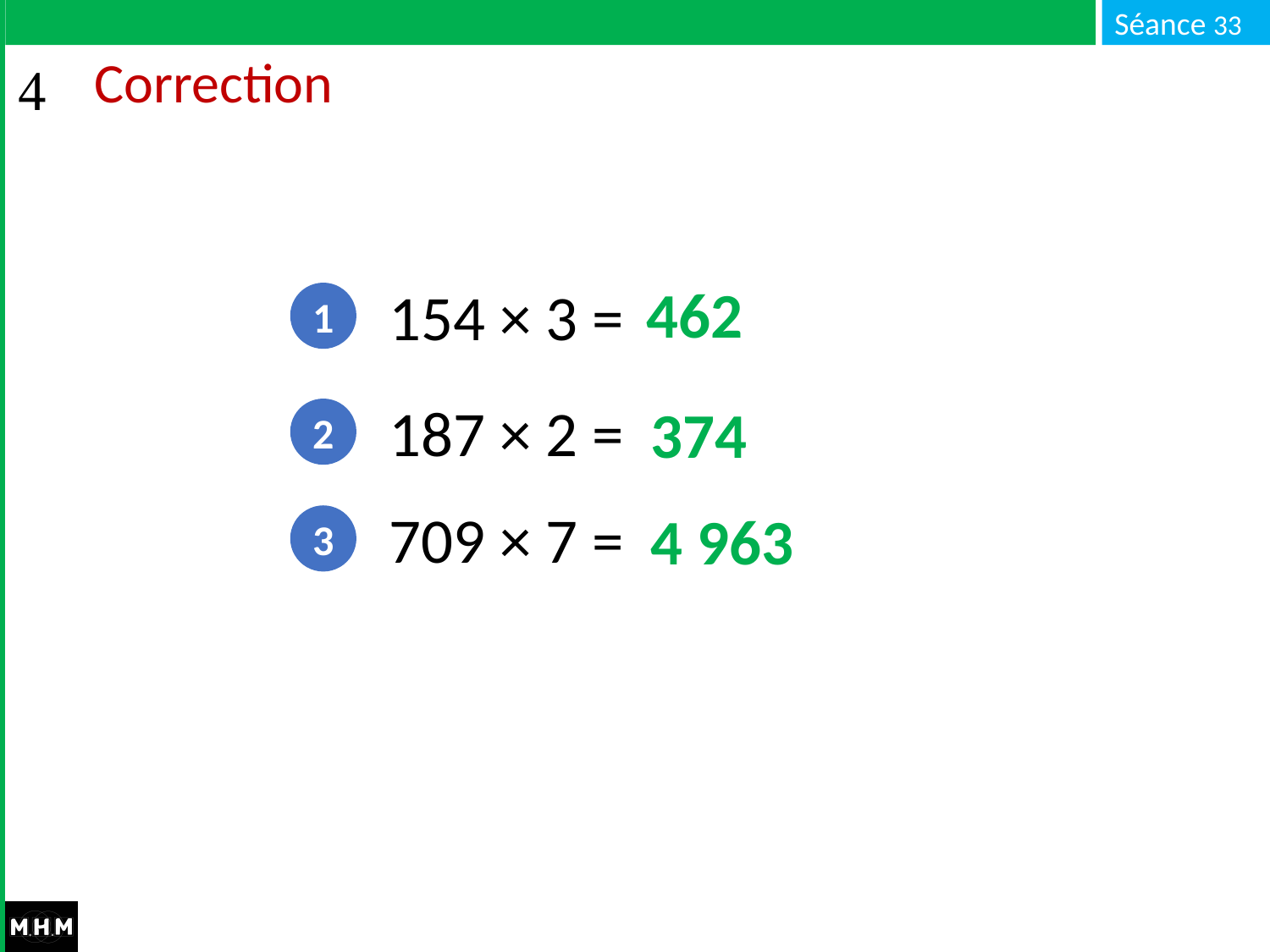

# Correction
462
154 × 3 = …
1
187 × 2 = ……
374
2
709 × 7 = …
4 963
3